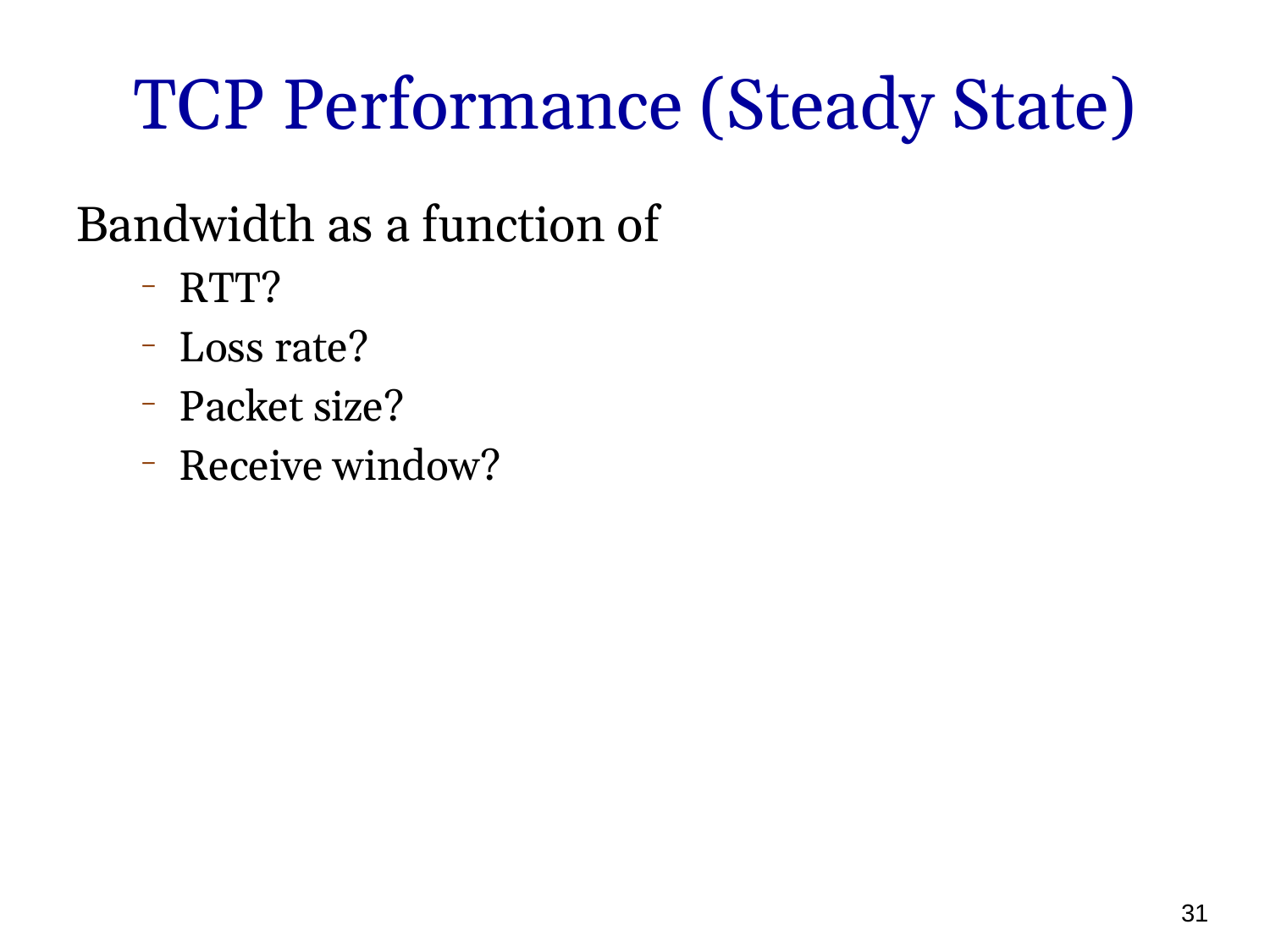

# TCP Performance (Steady State)
Bandwidth as a function of
RTT?
Loss rate?
Packet size?
Receive window?
31